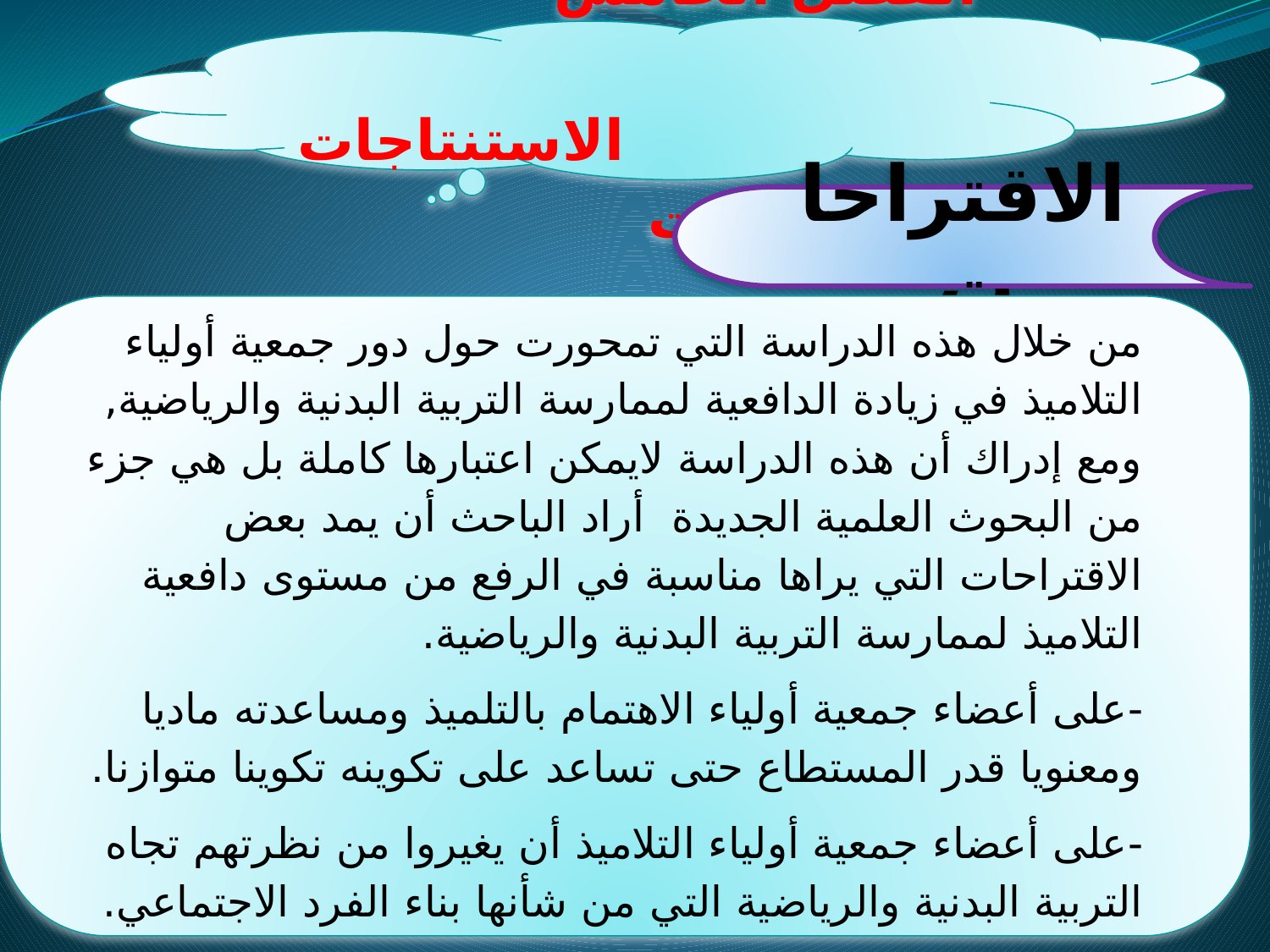

الفصل الخامس                                                                     الاستنتاجات والاقتراحات
الاقتراحات
من خلال هذه الدراسة التي تمحورت حول دور جمعية أولياء التلاميذ في زيادة الدافعية لممارسة التربية البدنية والرياضية, ومع إدراك أن هذه الدراسة لايمكن اعتبارها كاملة بل هي جزء من البحوث العلمية الجديدة  أراد الباحث أن يمد بعض الاقتراحات التي يراها مناسبة في الرفع من مستوى دافعية التلاميذ لممارسة التربية البدنية والرياضية.
-	على أعضاء جمعية أولياء الاهتمام بالتلميذ ومساعدته ماديا ومعنويا قدر المستطاع حتى تساعد على تكوينه تكوينا متوازنا.
-	على أعضاء جمعية أولياء التلاميذ أن يغيروا من نظرتهم تجاه التربية البدنية والرياضية التي من شأنها بناء الفرد الاجتماعي.